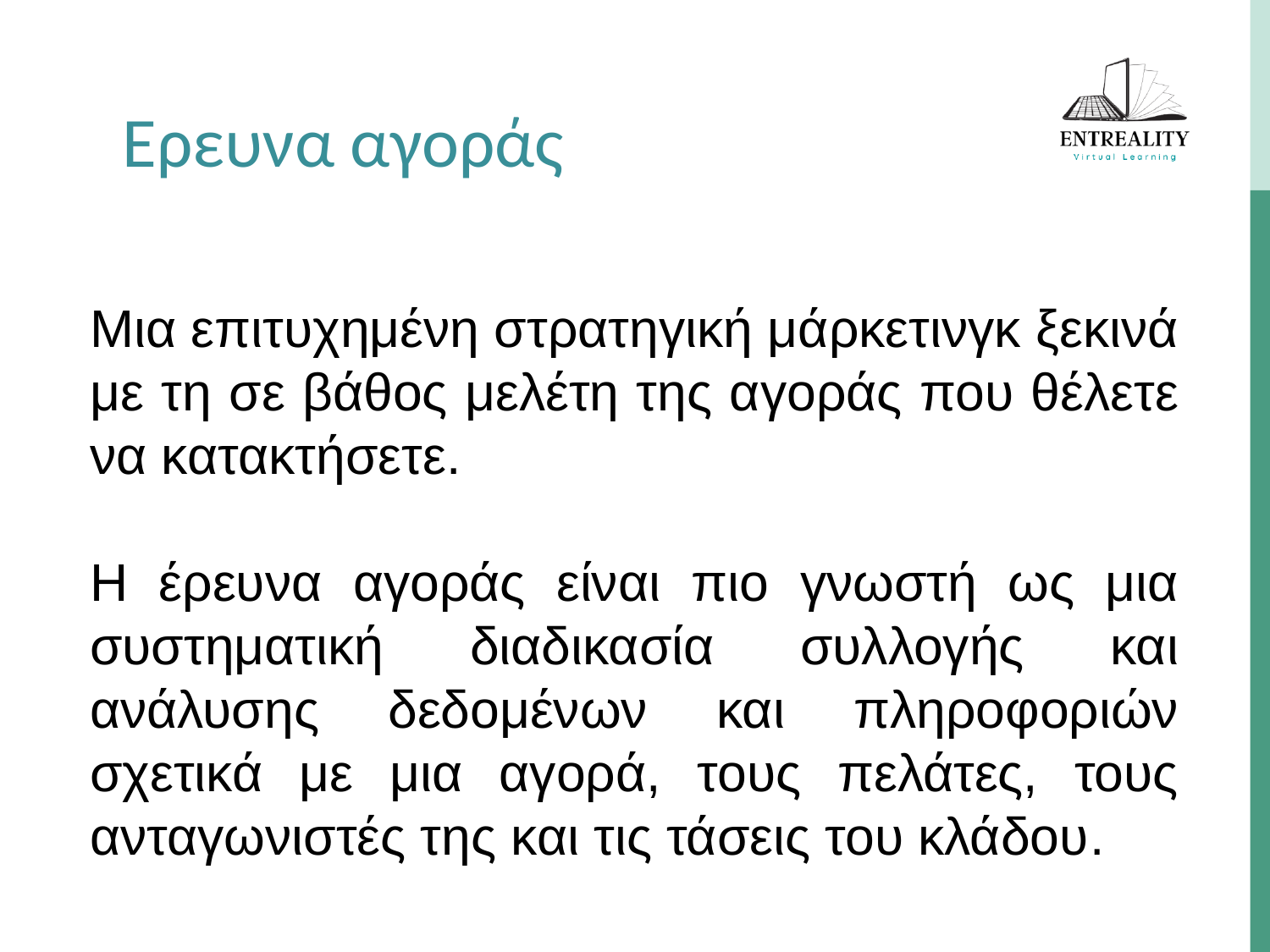

Ερευνα αγοράς
Μια επιτυχημένη στρατηγική μάρκετινγκ ξεκινά με τη σε βάθος μελέτη της αγοράς που θέλετε να κατακτήσετε.

Η έρευνα αγοράς είναι πιο γνωστή ως μια συστηματική διαδικασία συλλογής και ανάλυσης δεδομένων και πληροφοριών σχετικά με μια αγορά, τους πελάτες, τους ανταγωνιστές της και τις τάσεις του κλάδου.